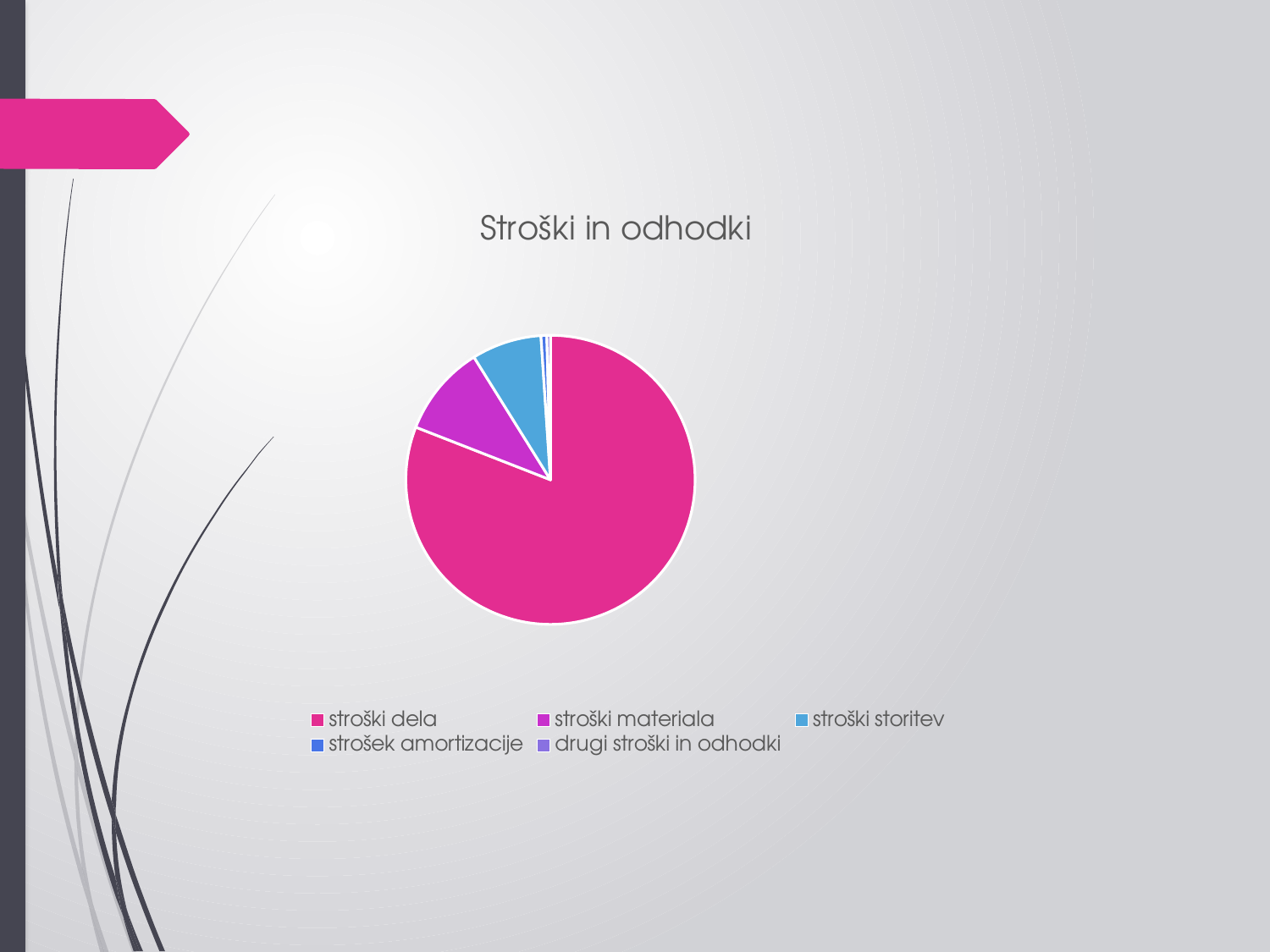

### Chart: Stroški in odhodki

| Category | Stroški in odhodki |
|---|---|
| stroški dela | 5593000.0 |
| stroški materiala | 704500.0 |
| stroški storitev | 540200.0 |
| strošek amortizacije | 45000.0 |
| drugi stroški in odhodki | 28000.0 |